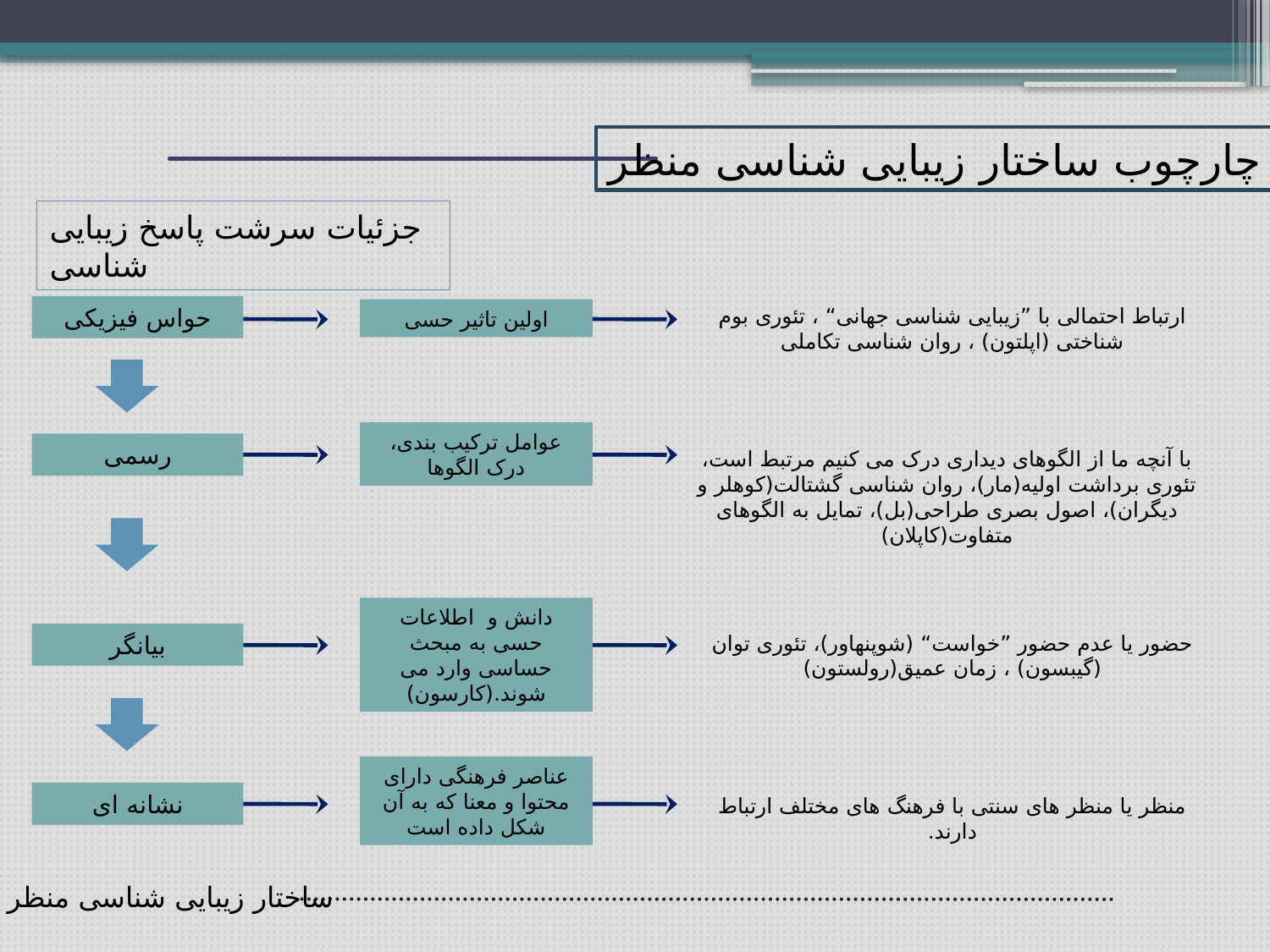

چارچوب ساختار زیبایی شناسی منظر
جزئیات سرشت پاسخ زیبایی شناسی
ارتباط احتمالی با ”زیبایی شناسی جهانی“ ، تئوری بوم شناختی (اپلتون) ، روان شناسی تکاملی
حواس فیزیکی
اولین تاثیر حسی

عوامل ترکیب بندی، درک الگوها
رسمی
با آنچه ما از الگوهای دیداری درک می کنیم مرتبط است، تئوری برداشت اولیه(مار)، روان شناسی گشتالت(کوهلر و دیگران)، اصول بصری طراحی(بل)، تمایل به الگوهای متفاوت(کاپلان)

دانش و  اطلاعات حسی به مبحث حساسی وارد می شوند.(کارسون)
حضور یا عدم حضور ”خواست“ (شوپنهاور)، تئوری توان (گیبسون) ، زمان عمیق(رولستون)
بیانگر

عناصر فرهنگی دارای محتوا و معنا که به آن شکل داده است
نشانه ای
منظر یا منظر های سنتی با فرهنگ های مختلف ارتباط دارند.
ساختار زیبایی شناسی منظر